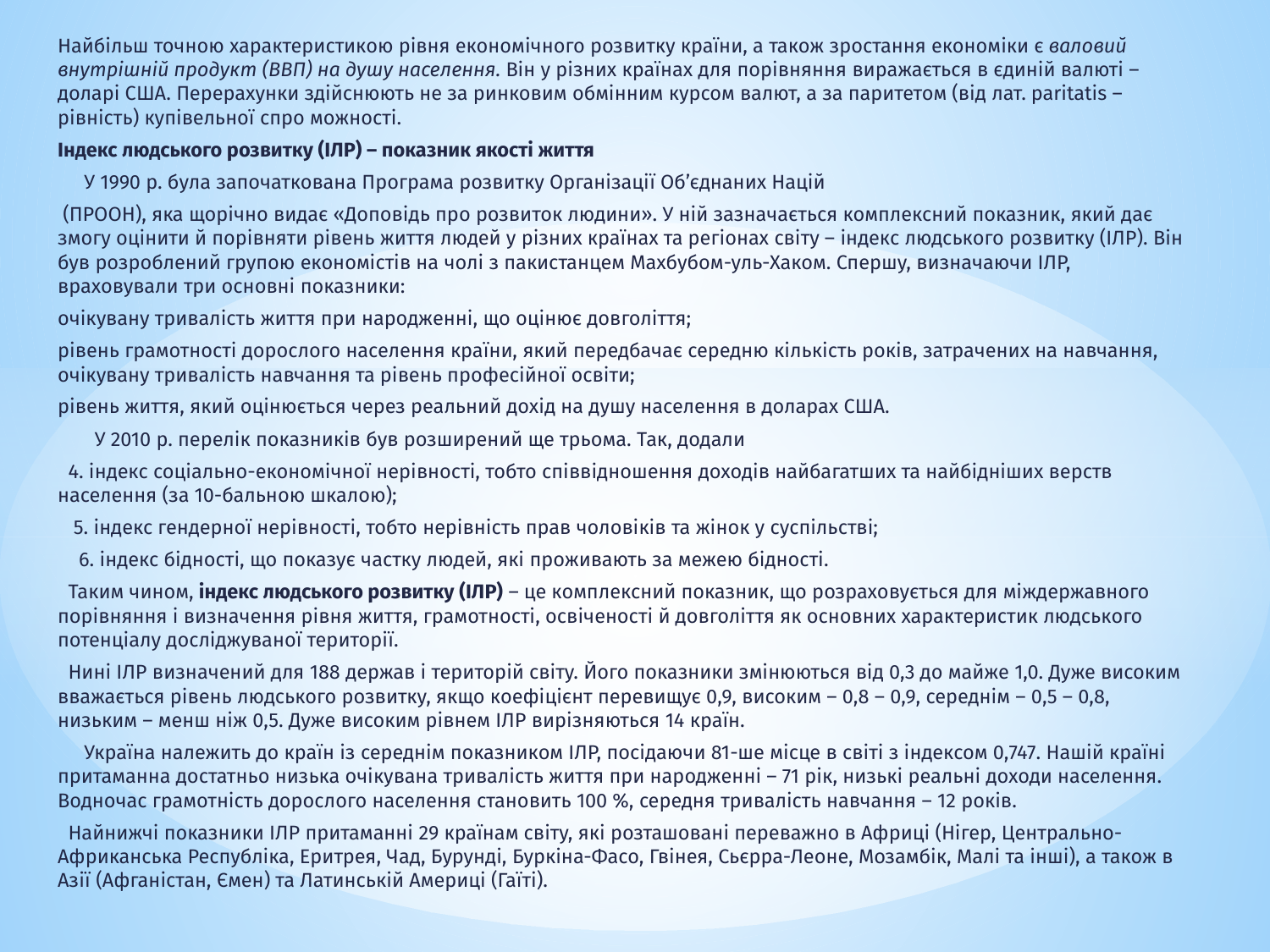

Найбільш точною характеристикою рівня економічного розвитку країни, а також зростання економіки є валовий внутрішній продукт (ВВП) на душу населення. Він у різних країнах для порівняння виражається в єдиній валюті – доларі США. Перерахунки здійснюють не за ринковим обмінним курсом валют, а за паритетом (від лат. paritatis – рівність) купівельної спро можності.
Індекс людського розвитку (ІЛР) – показник якості життя
     У 1990 р. була започаткована Програма розвитку Організації Об’єднаних Націй
 (ПРООН), яка щорічно видає «Доповідь про розвиток людини». У ній зазначається комплексний показник, який дає змогу оцінити й порівняти рівень життя людей у різних країнах та регіонах світу – індекс людського розвитку (ІЛР). Він був розроблений групою економістів на чолі з пакистанцем Махбубом-­уль­-Хаком. Спершу, визначаючи ІЛР, враховували три основні показники:
очікувану тривалість життя при народженні, що оцінює довголіття;
рівень грамотності дорослого населення країни, який передбачає середню кількість років, затрачених на навчання, очікувану тривалість навчання та рівень професійної освіти;
рівень життя, який оцінюється через реальний дохід на душу населення в доларах США.
       У 2010 р. перелік показників був розширений ще трьома. Так, додали
  4. індекс соціально-економічної нерівності, тобто співвідношення доходів найбагатших та найбідніших верств населення (за 10-­бальною шкалою);
   5. індекс гендерної нерівності, тобто нерівність прав чоловіків та жінок у суспільстві;
    6. індекс бідності, що показує частку людей, які проживають за межею бідності.
  Таким чином, індекс людського розвитку (ІЛР) – це комплексний показник, що розраховується для міждержавного порівняння і визначення рівня життя, грамотності, освіченості й довголіття як основних характеристик людського потенціалу досліджуваної території.
  Нині ІЛР визначений для 188 держав і територій світу. Його показники змінюються від 0,3 до майже 1,0. Дуже високим вважається рівень людського розвитку, якщо коефіцієнт перевищує 0,9, високим – 0,8 – 0,9, середнім – 0,5 – 0,8, низьким – менш ніж 0,5. Дуже високим рівнем ІЛР вирізняються 14 країн.
     Україна належить до країн із середнім показником ІЛР, посідаючи 81-­ше місце в світі з індексом 0,747. Нашій країні притаманна достатньо низька очікувана тривалість життя при народженні – 71 рік, низькі реальні доходи населення. Водночас грамотність дорослого населення становить 100 %, середня тривалість навчання – 12 років.
  Найнижчі показники ІЛР притаманні 29 країнам світу, які розташовані переважно в Африці (Нігер, Центрально-­Африканська Республіка, Еритрея, Чад, Бурунді, Буркіна­-Фасо, Гвінея, Сьєрра-­Леоне, Мозамбік, Малі та інші), а також в Азії (Афганістан, Ємен) та Латинській Америці (Гаїті).